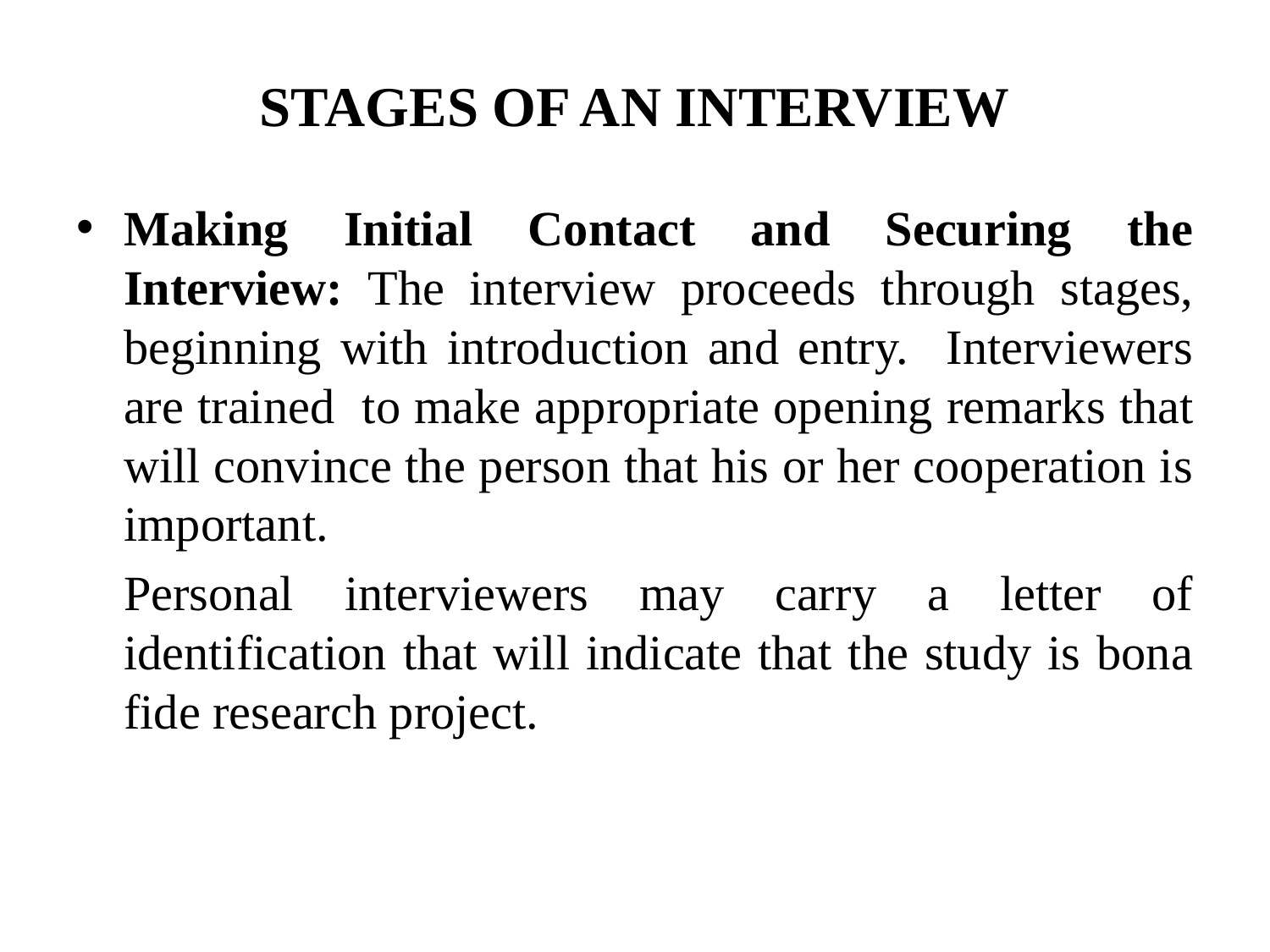

# STAGES OF AN INTERVIEW
Making Initial Contact and Securing the Interview: The interview proceeds through stages, beginning with introduction and entry.  Interviewers are trained  to make appropriate opening remarks that will convince the person that his or her cooperation is important.
	Personal interviewers may carry a letter of identification that will indicate that the study is bona fide research project.